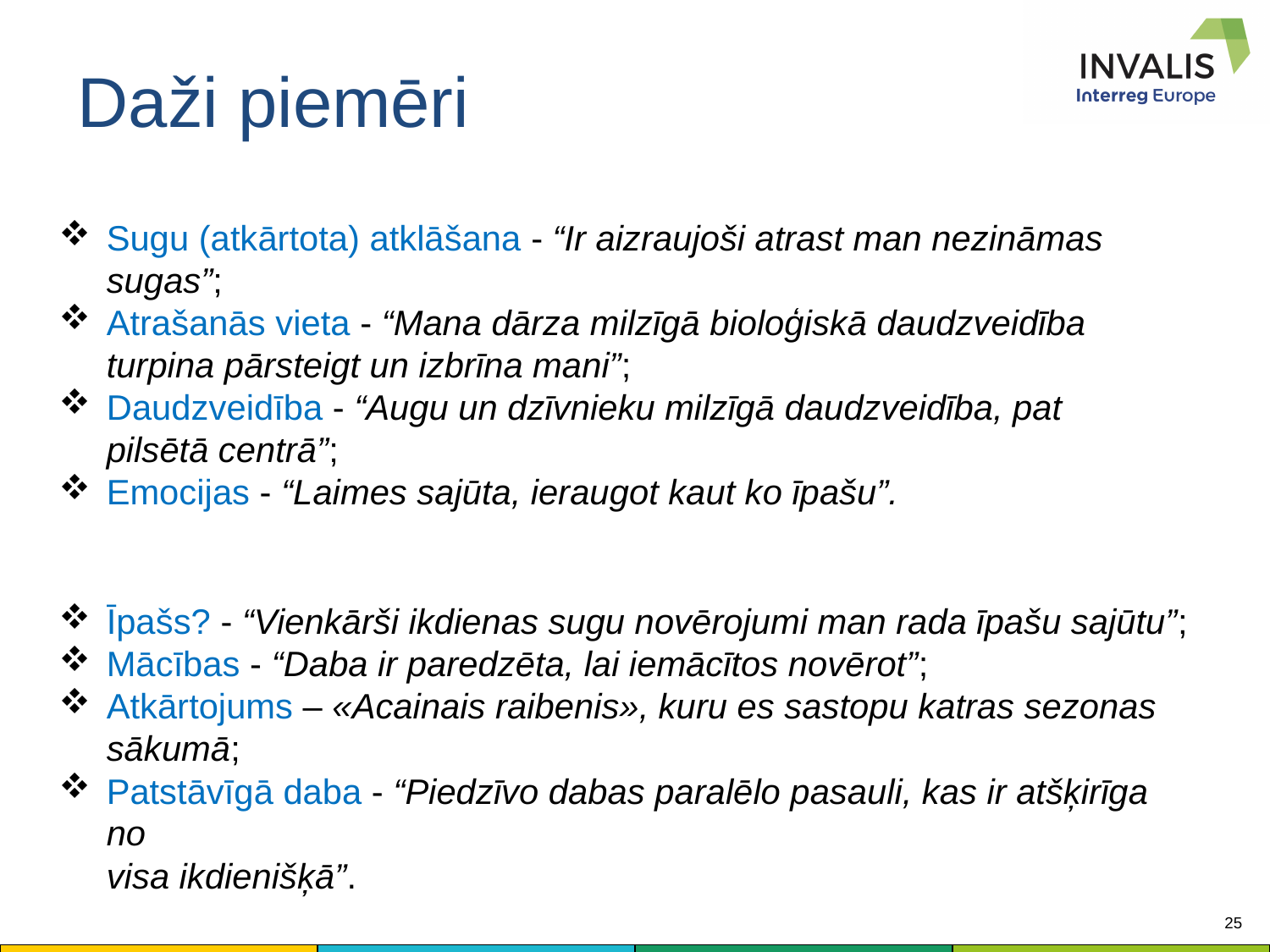

# Daži piemēri
Sugu (atkārtota) atklāšana - “Ir aizraujoši atrast man nezināmas sugas”;
Atrašanās vieta - “Mana dārza milzīgā bioloģiskā daudzveidība turpina pārsteigt un izbrīna mani”;
Daudzveidība - “Augu un dzīvnieku milzīgā daudzveidība, pat pilsētā centrā”;
Emocijas - “Laimes sajūta, ieraugot kaut ko īpašu”.
Īpašs? - “Vienkārši ikdienas sugu novērojumi man rada īpašu sajūtu”;
Mācības - “Daba ir paredzēta, lai iemācītos novērot”;
Atkārtojums – «Acainais raibenis», kuru es sastopu katras sezonas sākumā;
Patstāvīgā daba - “Piedzīvo dabas paralēlo pasauli, kas ir atšķirīga no
visa ikdienišķā”.